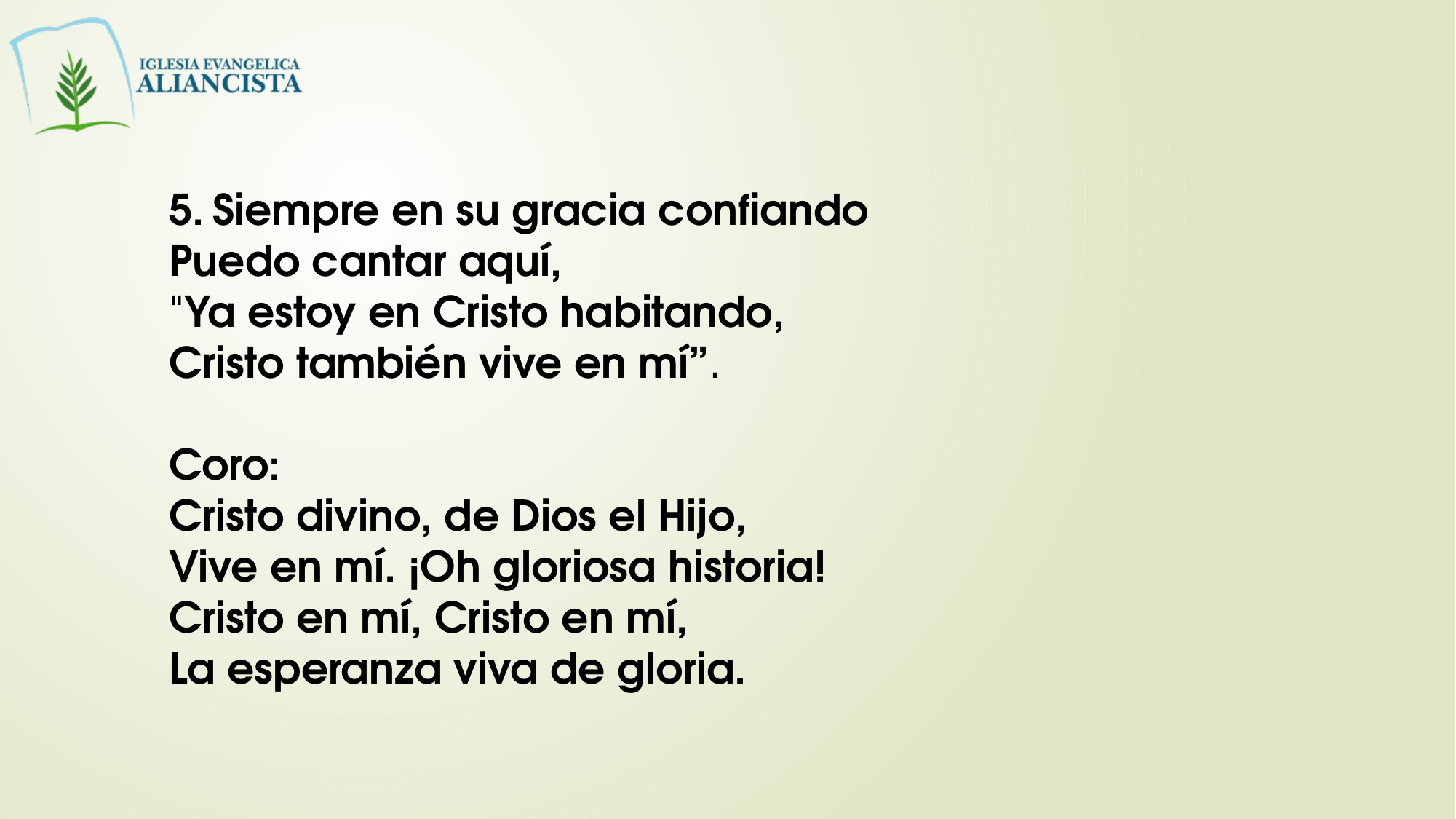

5. Siempre en su gracia confiando
Puedo cantar aquí,
"Ya estoy en Cristo habitando,
Cristo también vive en mí”.

Coro:
Cristo divino, de Dios el Hijo,
Vive en mí. ¡Oh gloriosa historia!
Cristo en mí, Cristo en mí,
La esperanza viva de gloria.